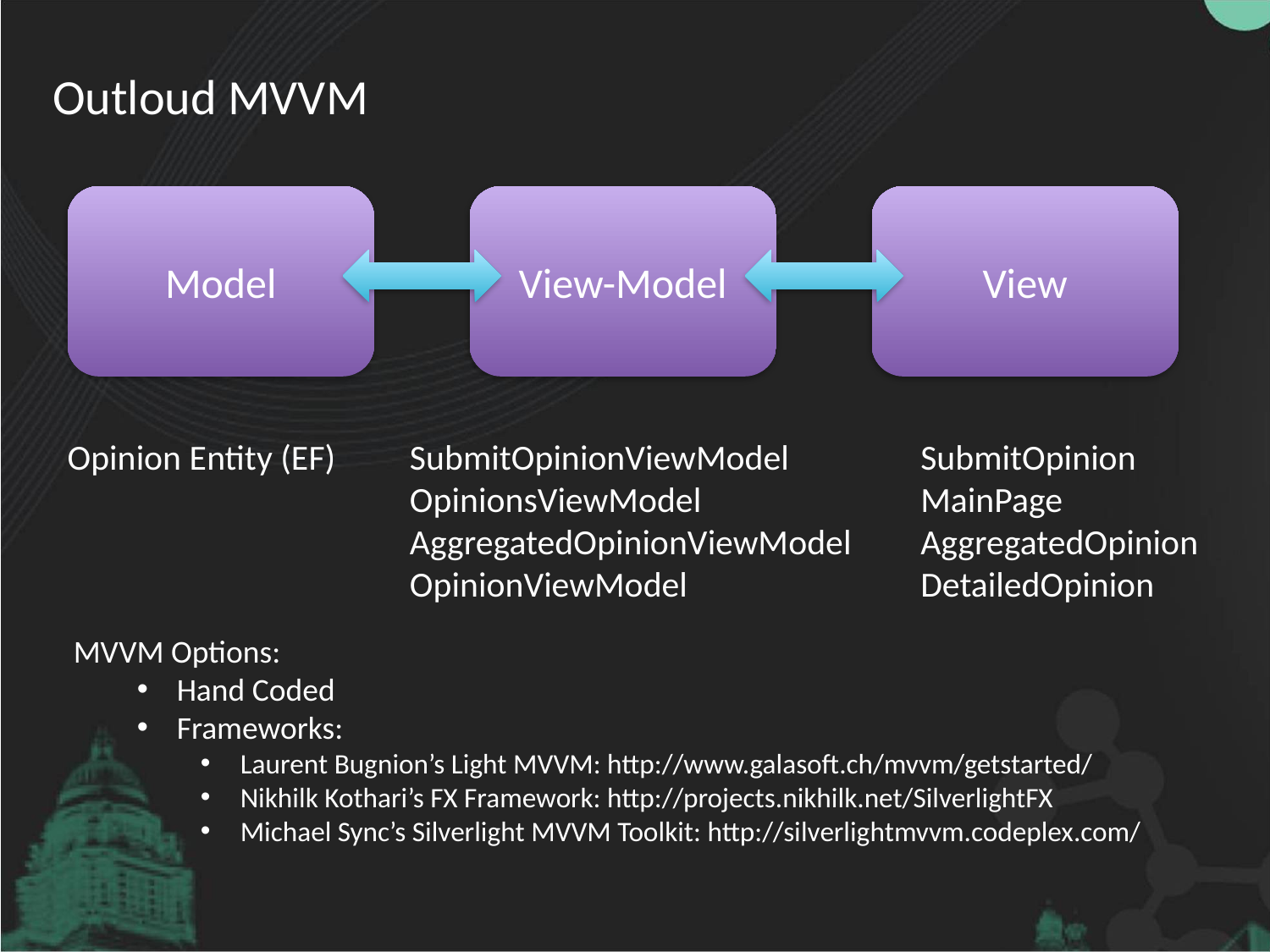

# Outloud MVVM
Model
View-Model
View

Opinion Entity (EF)
SubmitOpinionViewModel
OpinionsViewModel
AggregatedOpinionViewModel
OpinionViewModel

SubmitOpinion
MainPage
AggregatedOpinion
DetailedOpinion

MVVM Options:
Hand Coded
Frameworks:
Laurent Bugnion’s Light MVVM: http://www.galasoft.ch/mvvm/getstarted/
Nikhilk Kothari’s FX Framework: http://projects.nikhilk.net/SilverlightFX
Michael Sync’s Silverlight MVVM Toolkit: http://silverlightmvvm.codeplex.com/